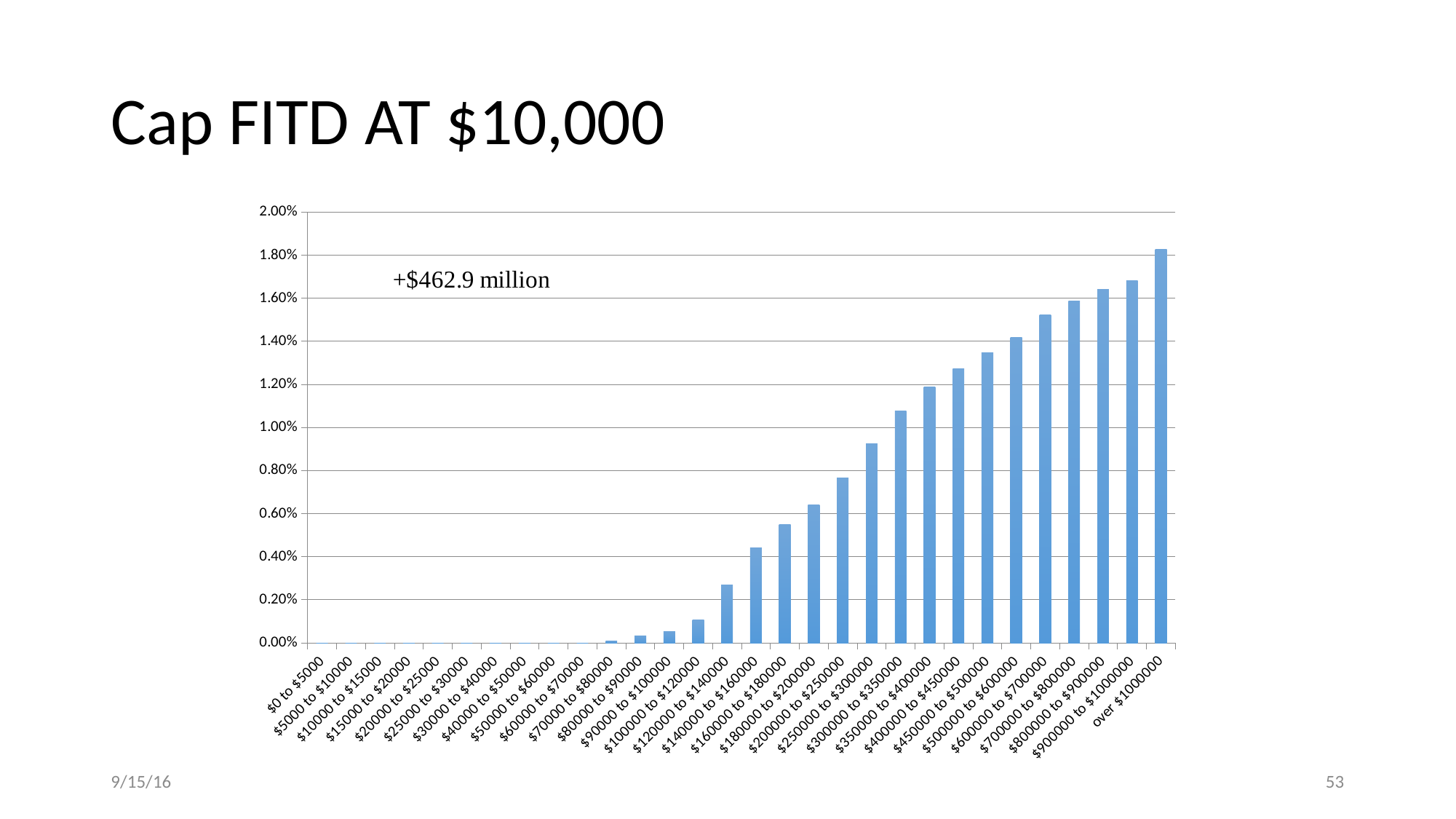

# Cap FITD AT $10,000

### Chart

| Category | Current Brackets |
|---|---|
| $0 to $5000 | 0.0 |
| $5000 to $10000 | 0.0 |
| $10000 to $15000 | 0.0 |
| $15000 to $20000 | 0.0 |
| $20000 to $25000 | 0.0 |
| $25000 to $30000 | 0.0 |
| $30000 to $40000 | 0.0 |
| $40000 to $50000 | 0.0 |
| $50000 to $60000 | 0.0 |
| $60000 to $70000 | 0.0 |
| $70000 to $80000 | 7.28860039383075e-05 |
| $80000 to $90000 | 0.000328473907625627 |
| $90000 to $100000 | 0.000543787979624804 |
| $100000 to $120000 | 0.00106484290889171 |
| $120000 to $140000 | 0.00268572955920502 |
| $140000 to $160000 | 0.00440053013136585 |
| $160000 to $180000 | 0.00548488573856468 |
| $180000 to $200000 | 0.00640921639305603 |
| $200000 to $250000 | 0.00764301525435945 |
| $250000 to $300000 | 0.00926232559854942 |
| $300000 to $350000 | 0.0107640666091501 |
| $350000 to $400000 | 0.0118751615505497 |
| $400000 to $450000 | 0.0127152116082341 |
| $450000 to $500000 | 0.0134561951081745 |
| $500000 to $600000 | 0.0141873155122932 |
| $600000 to $700000 | 0.0152167497538339 |
| $700000 to $800000 | 0.0158605460243317 |
| $800000 to $900000 | 0.0164033547595144 |
| $900000 to $1000000 | 0.0168086070019752 |
| over $1000000 | 0.0182600533160035 |
9/15/16
53